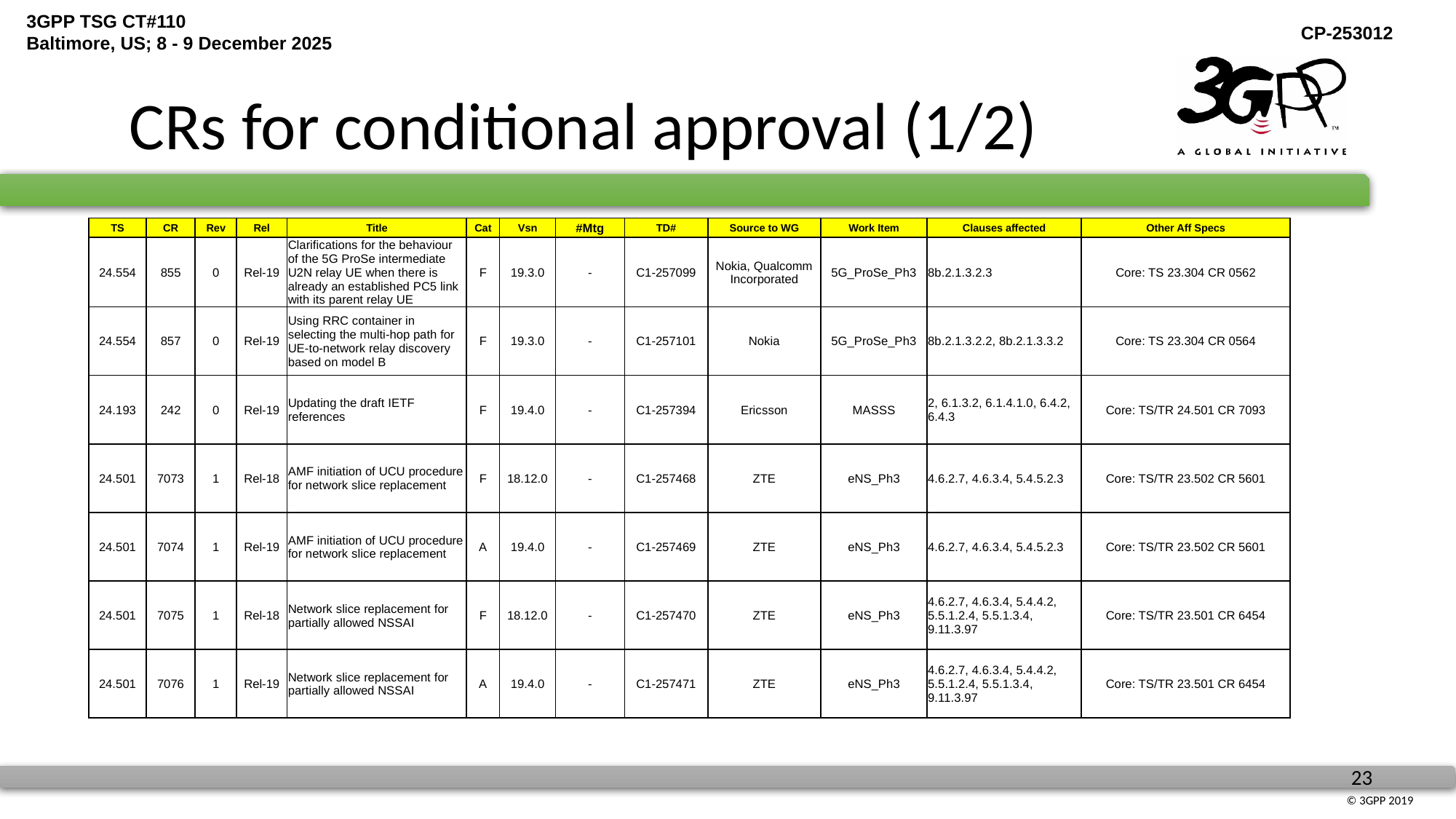

# CRs for conditional approval (1/2)
| TS | CR | Rev | Rel | Title | Cat | Vsn | #Mtg | TD# | Source to WG | Work Item | Clauses affected | Other Aff Specs |
| --- | --- | --- | --- | --- | --- | --- | --- | --- | --- | --- | --- | --- |
| 24.554 | 855 | 0 | Rel-19 | Clarifications for the behaviour of the 5G ProSe intermediate U2N relay UE when there is already an established PC5 link with its parent relay UE | F | 19.3.0 | - | C1-257099 | Nokia, Qualcomm Incorporated | 5G\_ProSe\_Ph3 | 8b.2.1.3.2.3 | Core: TS 23.304 CR 0562 |
| 24.554 | 857 | 0 | Rel-19 | Using RRC container in selecting the multi-hop path for UE-to-network relay discovery based on model B | F | 19.3.0 | - | C1-257101 | Nokia | 5G\_ProSe\_Ph3 | 8b.2.1.3.2.2, 8b.2.1.3.3.2 | Core: TS 23.304 CR 0564 |
| 24.193 | 242 | 0 | Rel-19 | Updating the draft IETF references | F | 19.4.0 | - | C1-257394 | Ericsson | MASSS | 2, 6.1.3.2, 6.1.4.1.0, 6.4.2, 6.4.3 | Core: TS/TR 24.501 CR 7093 |
| 24.501 | 7073 | 1 | Rel-18 | AMF initiation of UCU procedure for network slice replacement | F | 18.12.0 | - | C1-257468 | ZTE | eNS\_Ph3 | 4.6.2.7, 4.6.3.4, 5.4.5.2.3 | Core: TS/TR 23.502 CR 5601 |
| 24.501 | 7074 | 1 | Rel-19 | AMF initiation of UCU procedure for network slice replacement | A | 19.4.0 | - | C1-257469 | ZTE | eNS\_Ph3 | 4.6.2.7, 4.6.3.4, 5.4.5.2.3 | Core: TS/TR 23.502 CR 5601 |
| 24.501 | 7075 | 1 | Rel-18 | Network slice replacement for partially allowed NSSAI | F | 18.12.0 | - | C1-257470 | ZTE | eNS\_Ph3 | 4.6.2.7, 4.6.3.4, 5.4.4.2, 5.5.1.2.4, 5.5.1.3.4, 9.11.3.97 | Core: TS/TR 23.501 CR 6454 |
| 24.501 | 7076 | 1 | Rel-19 | Network slice replacement for partially allowed NSSAI | A | 19.4.0 | - | C1-257471 | ZTE | eNS\_Ph3 | 4.6.2.7, 4.6.3.4, 5.4.4.2, 5.5.1.2.4, 5.5.1.3.4, 9.11.3.97 | Core: TS/TR 23.501 CR 6454 |